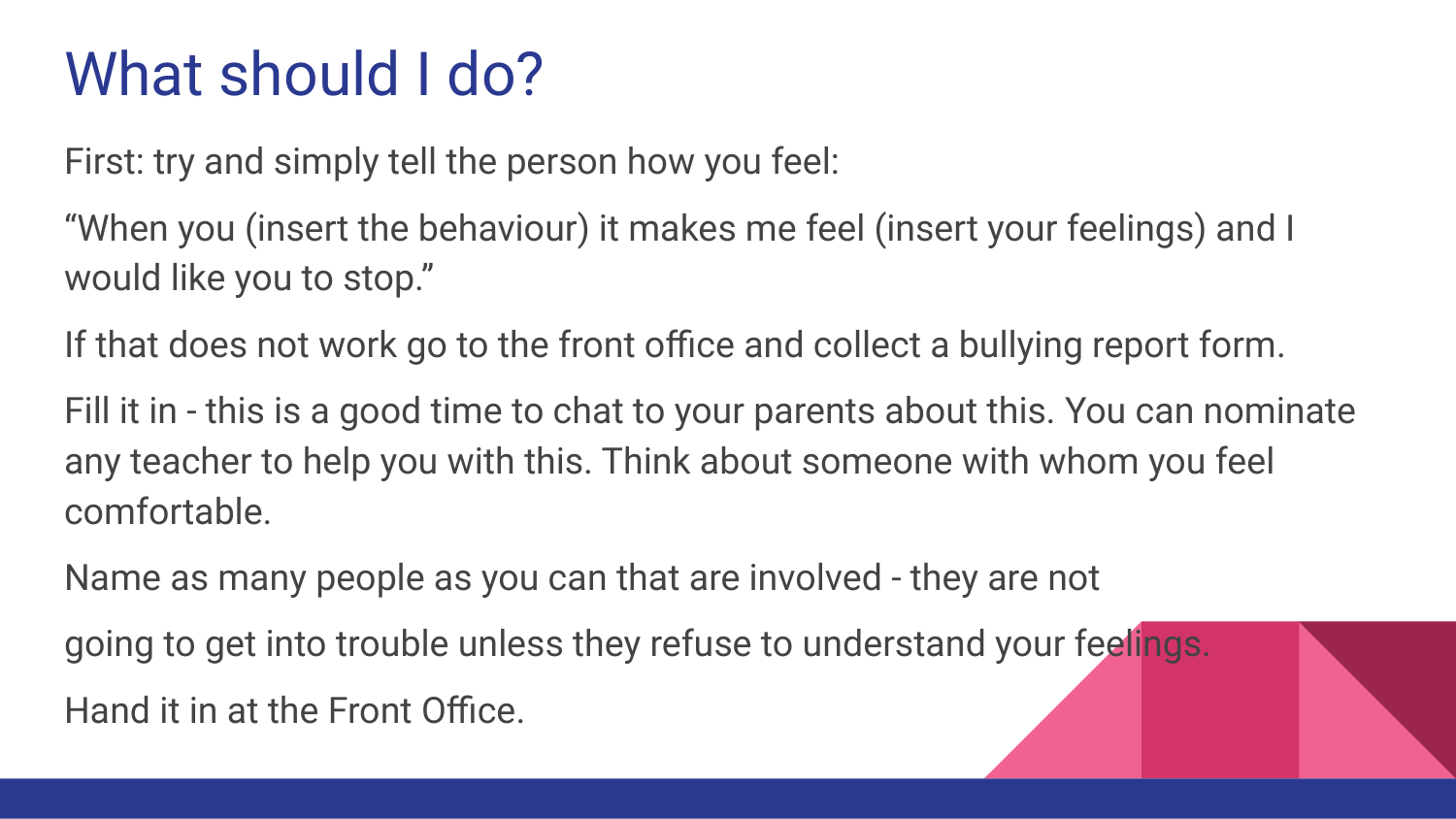

# What should I do?
First: try and simply tell the person how you feel:
“When you (insert the behaviour) it makes me feel (insert your feelings) and I would like you to stop.”
If that does not work go to the front office and collect a bullying report form.
Fill it in - this is a good time to chat to your parents about this. You can nominate any teacher to help you with this. Think about someone with whom you feel comfortable.
Name as many people as you can that are involved - they are not
going to get into trouble unless they refuse to understand your feelings.
Hand it in at the Front Office.